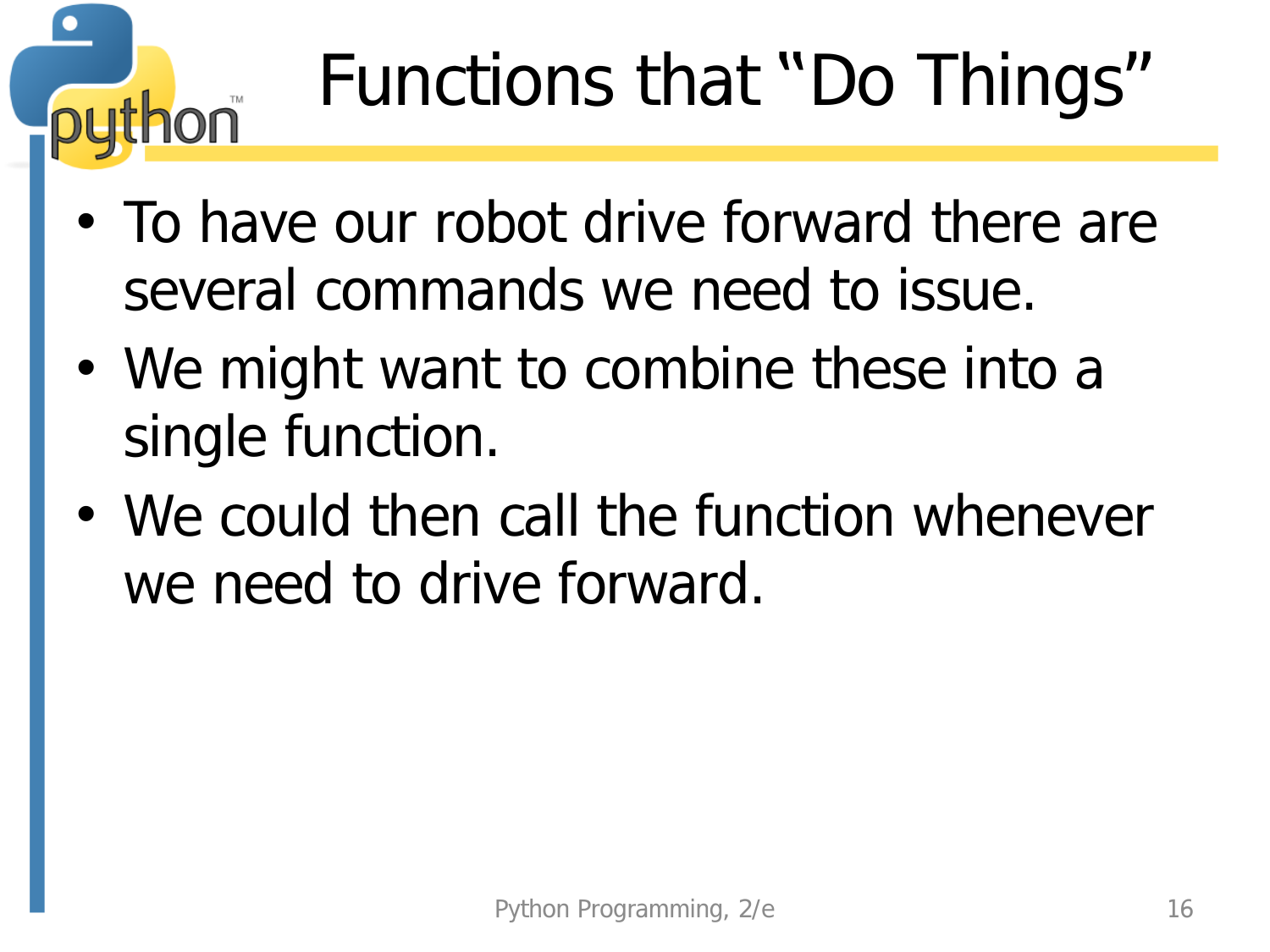

# Functions that “Do Things”
To have our robot drive forward there are several commands we need to issue.
We might want to combine these into a single function.
We could then call the function whenever we need to drive forward.

Python Programming, 2/e
16